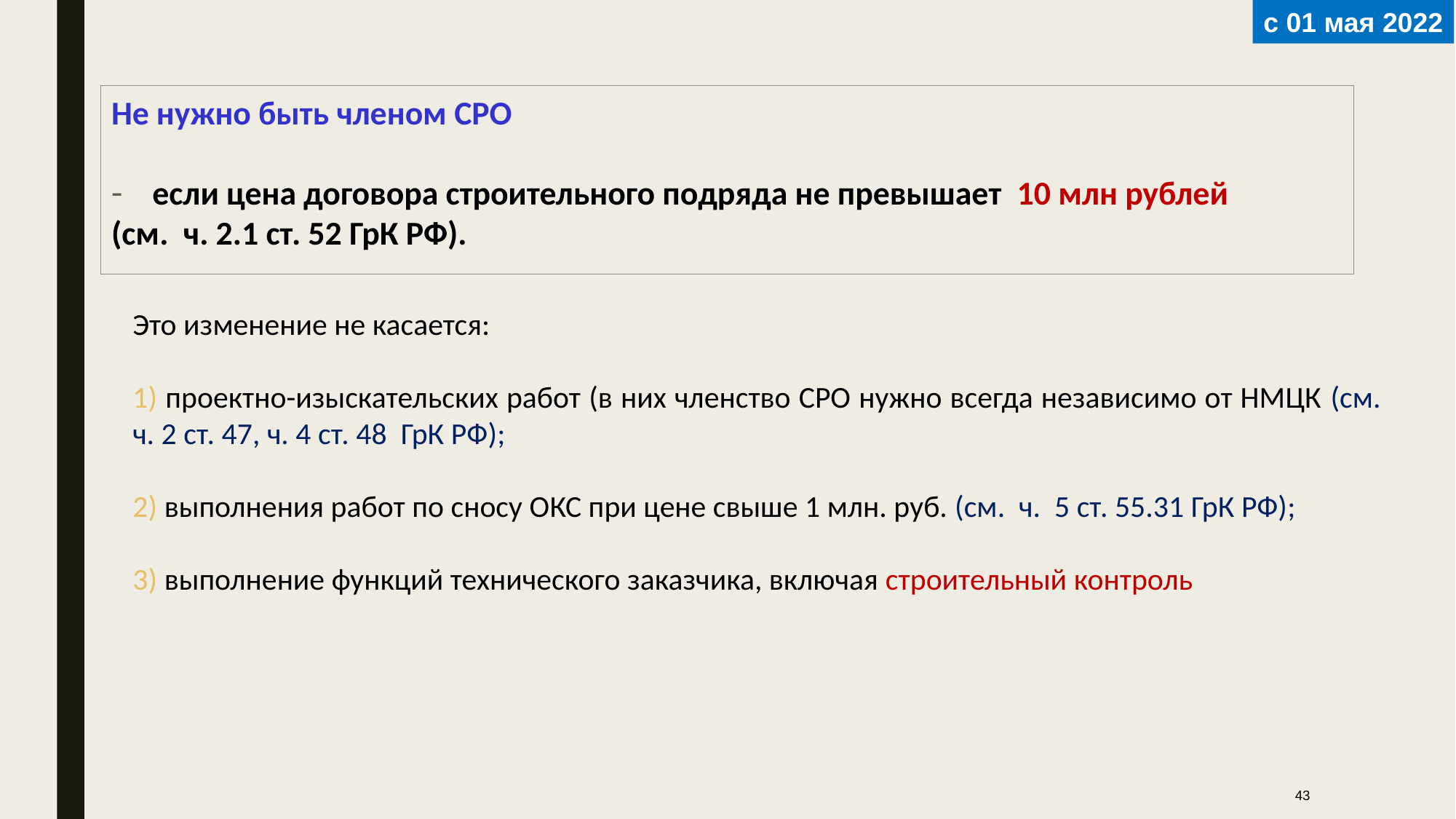

с 01 мая 2022
Не нужно быть членом СРО

если цена договора строительного подряда не превышает  10 млн рублей
(см.  ч. 2.1 ст. 52 ГрК РФ).

Это изменение не касается:

1) проектно-изыскательских работ (в них членство СРО нужно всегда независимо от НМЦК (см. ч. 2 ст. 47, ч. 4 ст. 48  ГрК РФ);

2) выполнения работ по сносу ОКС при цене свыше 1 млн. руб. (см.  ч.  5 ст. 55.31 ГрК РФ);

3) выполнение функций технического заказчика, включая строительный контроль

43